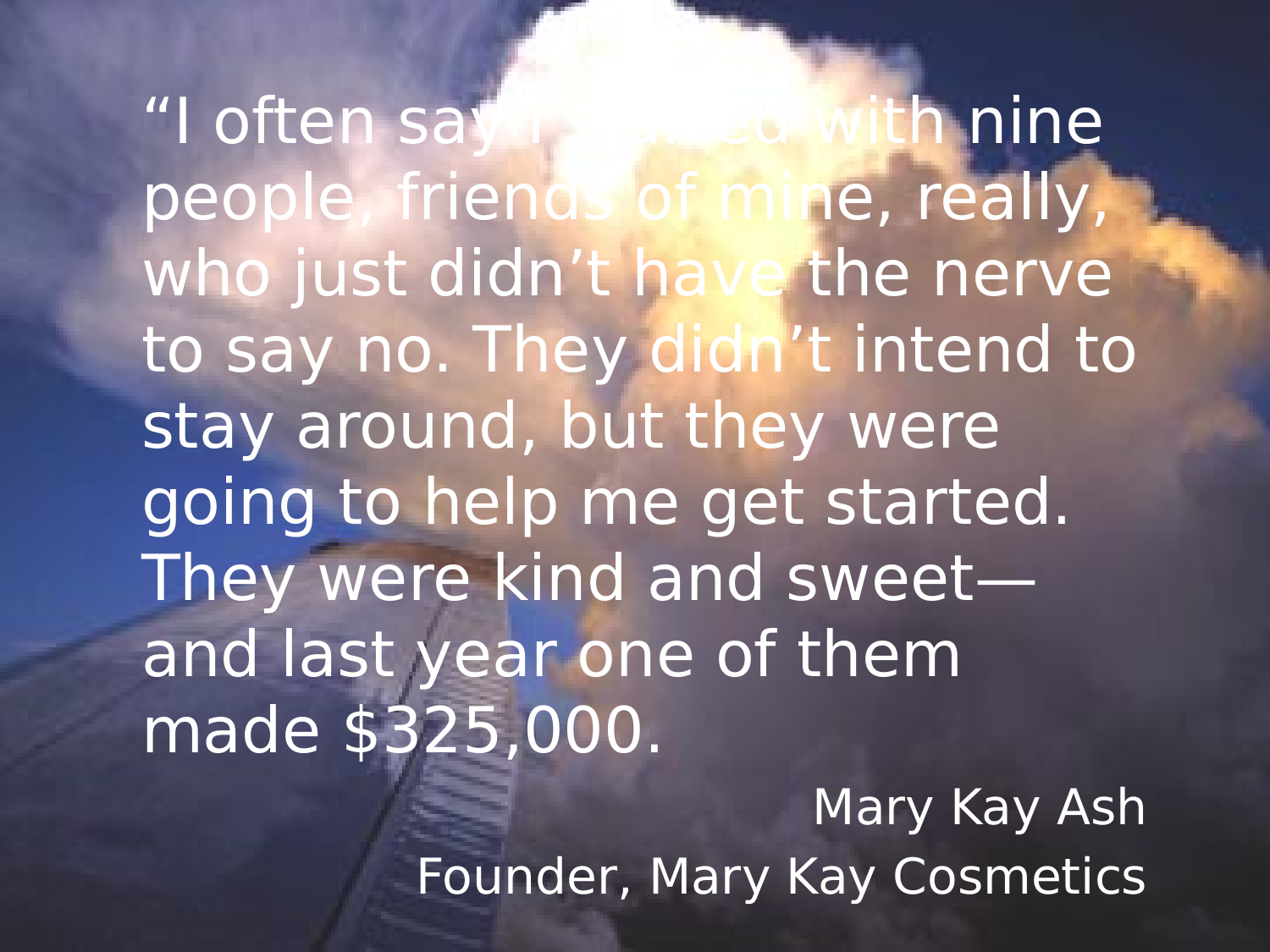

“I often say I started with nine people, friends of mine, really, who just didn’t have the nerve to say no. They didn’t intend to stay around, but they were going to help me get started. They were kind and sweet—and last year one of them made $325,000.
Mary Kay Ash
Founder, Mary Kay Cosmetics